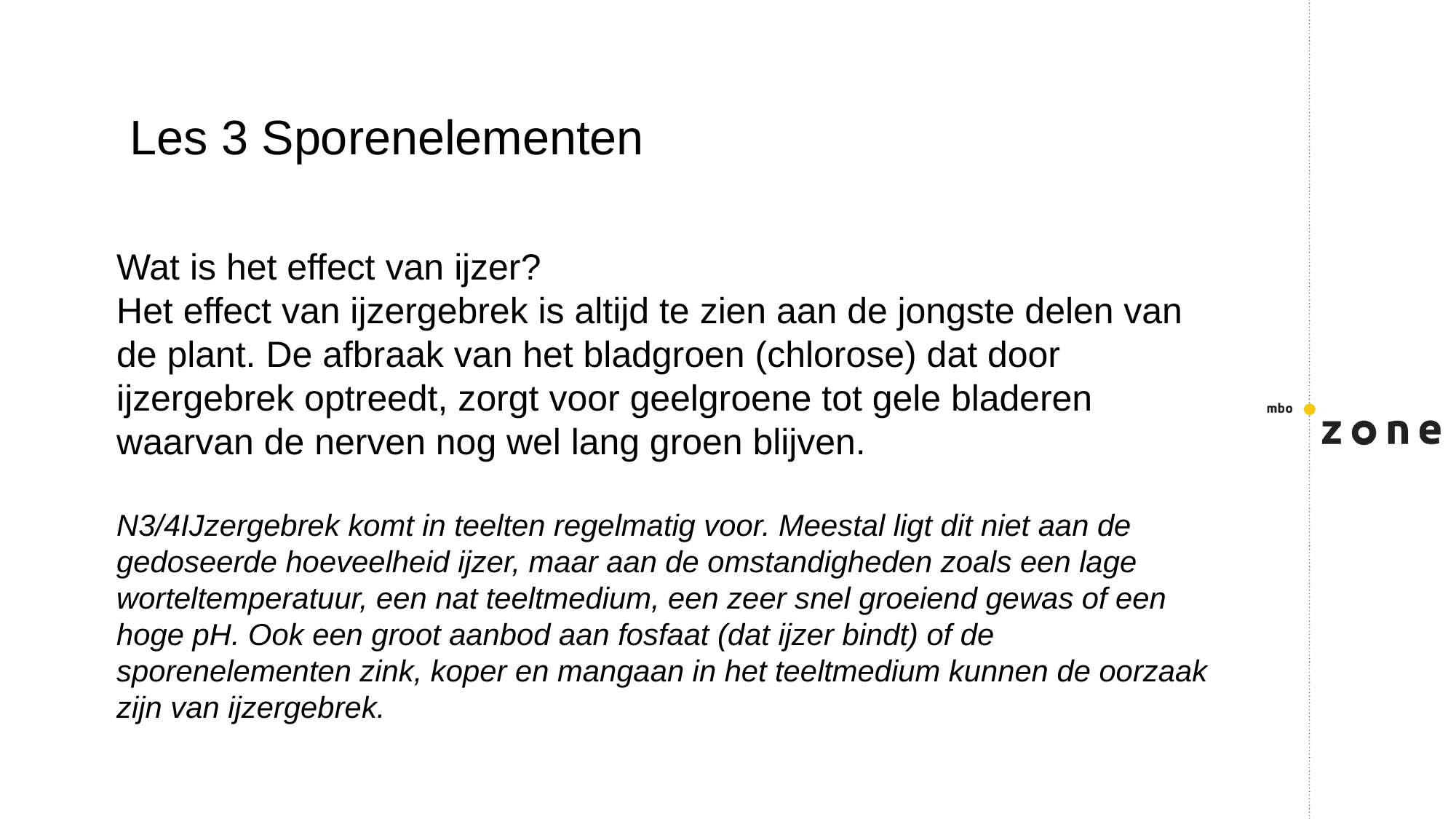

Les 3 Sporenelementen
Wat is het effect van ijzer?
Het effect van ijzergebrek is altijd te zien aan de jongste delen van de plant. De afbraak van het bladgroen (chlorose) dat door ijzergebrek optreedt, zorgt voor geelgroene tot gele bladeren waarvan de nerven nog wel lang groen blijven.

N3/4IJzergebrek komt in teelten regelmatig voor. Meestal ligt dit niet aan de gedoseerde hoeveelheid ijzer, maar aan de omstandigheden zoals een lage worteltemperatuur, een nat teeltmedium, een zeer snel groeiend gewas of een hoge pH. Ook een groot aanbod aan fosfaat (dat ijzer bindt) of de sporenelementen zink, koper en mangaan in het teeltmedium kunnen de oorzaak zijn van ijzergebrek.